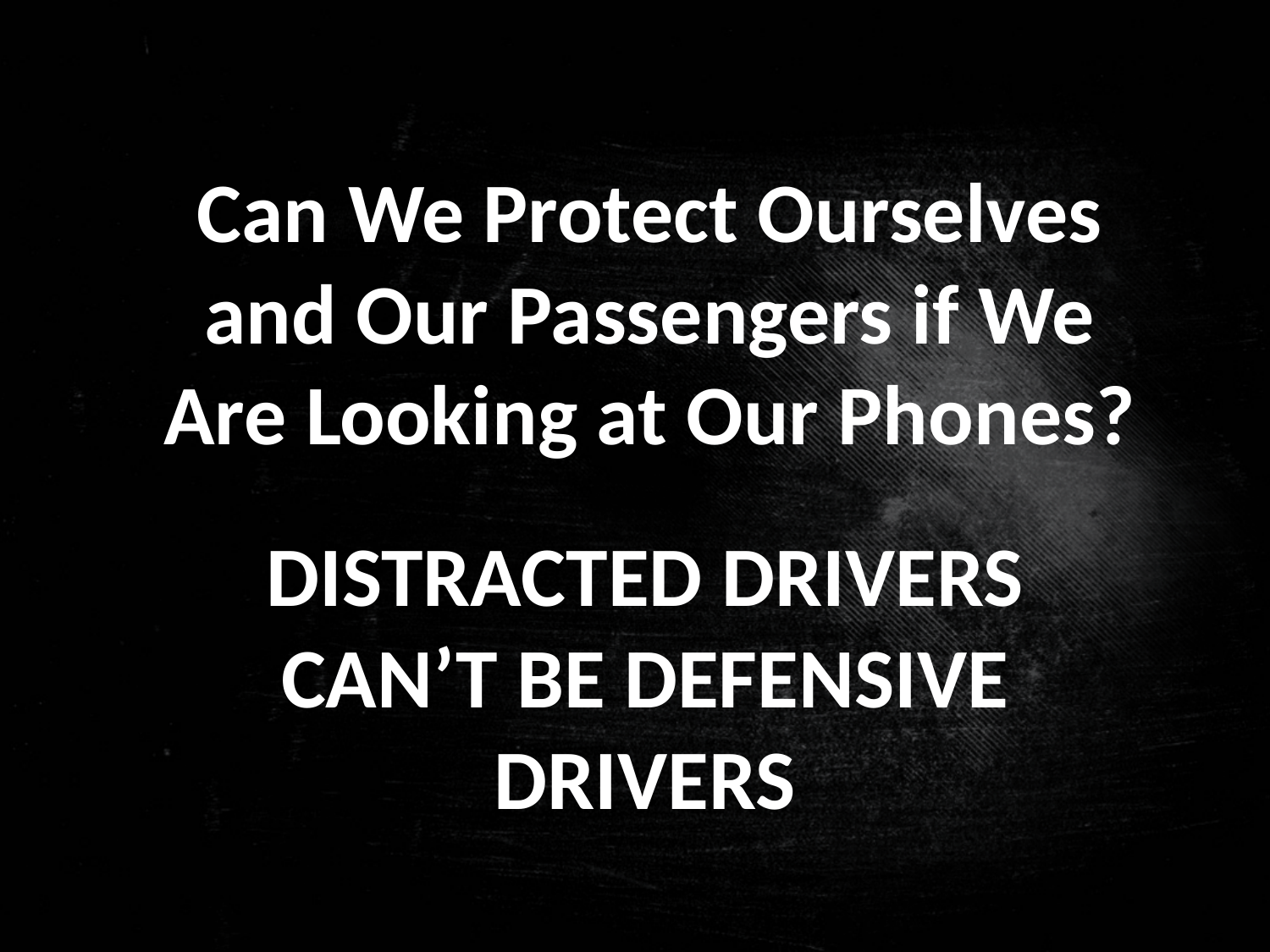

Can We Protect Ourselves and Our Passengers if We Are Looking at Our Phones?
DISTRACTED DRIVERS CAN’T BE DEFENSIVE DRIVERS